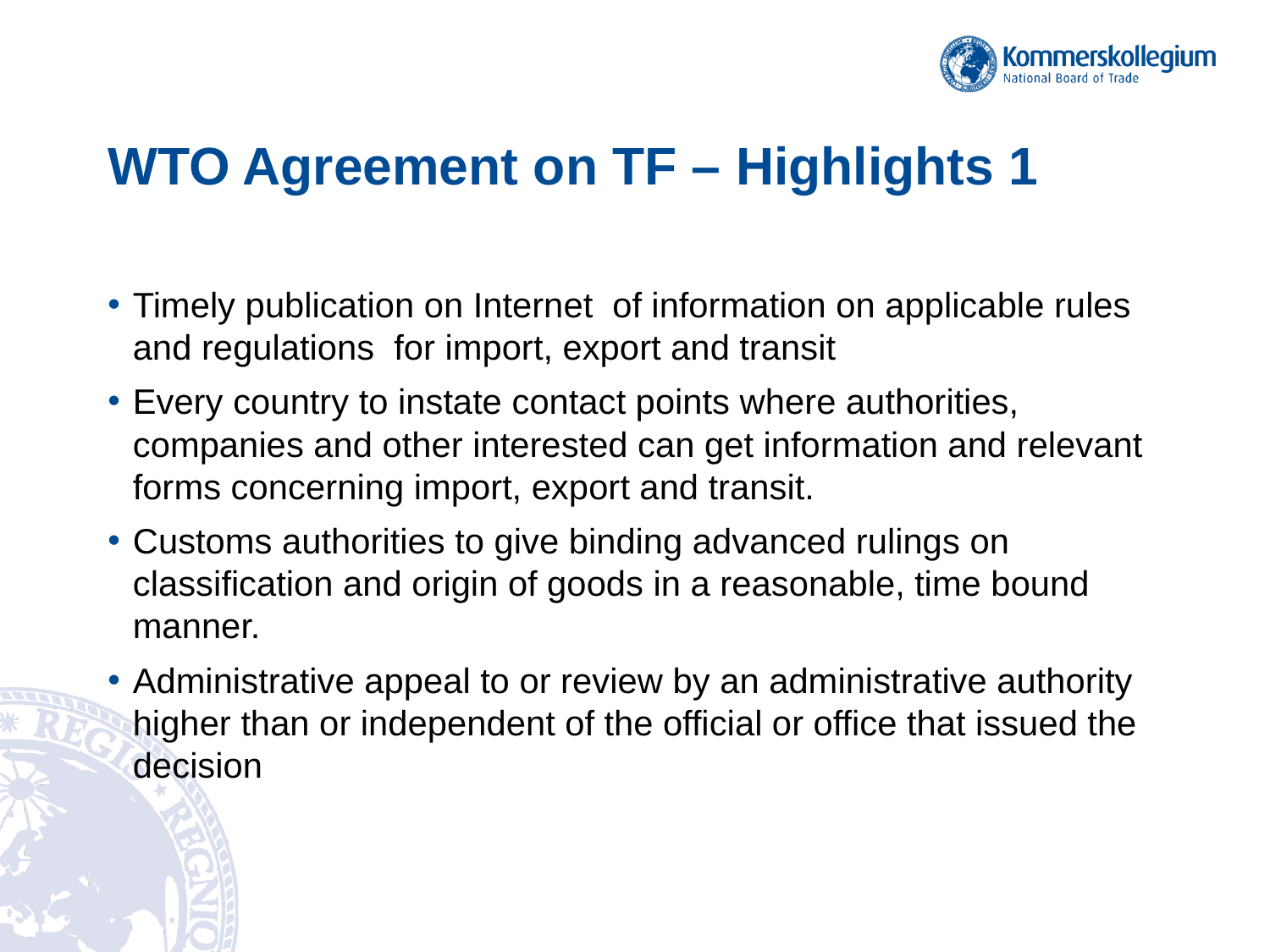

# WTO Agreement on TF – Highlights 1
Timely publication on Internet  of information on applicable rules and regulations  for import, export and transit
Every country to instate contact points where authorities, companies and other interested can get information and relevant forms concerning import, export and transit.
Customs authorities to give binding advanced rulings on classification and origin of goods in a reasonable, time bound manner.
Administrative appeal to or review by an administrative authority higher than or independent of the official or office that issued the decision